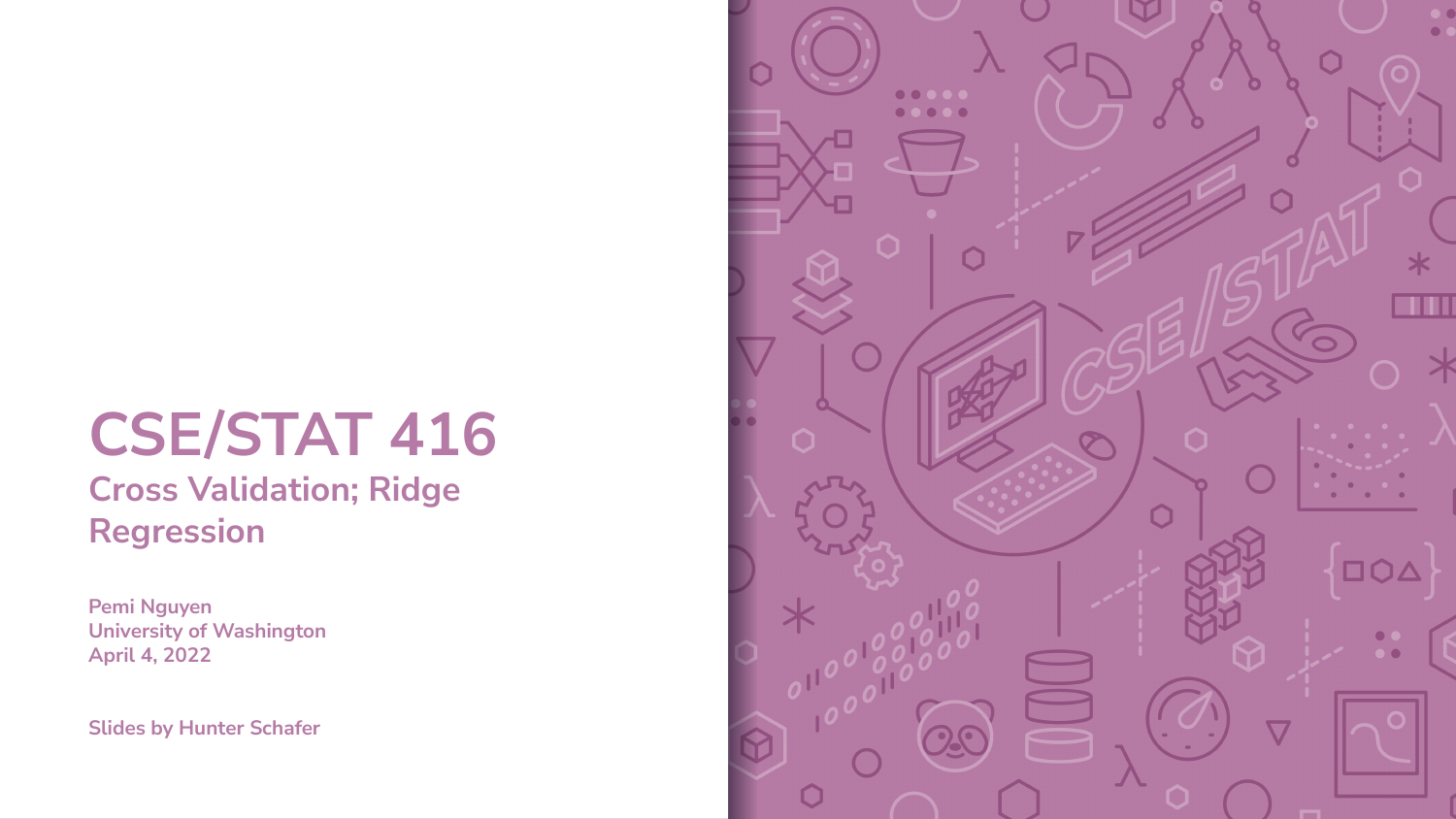

# CSE/STAT 416 Cross Validation; Ridge Regression Pemi Nguyen University of Washington April 4, 2022 Slides by Hunter Schafer